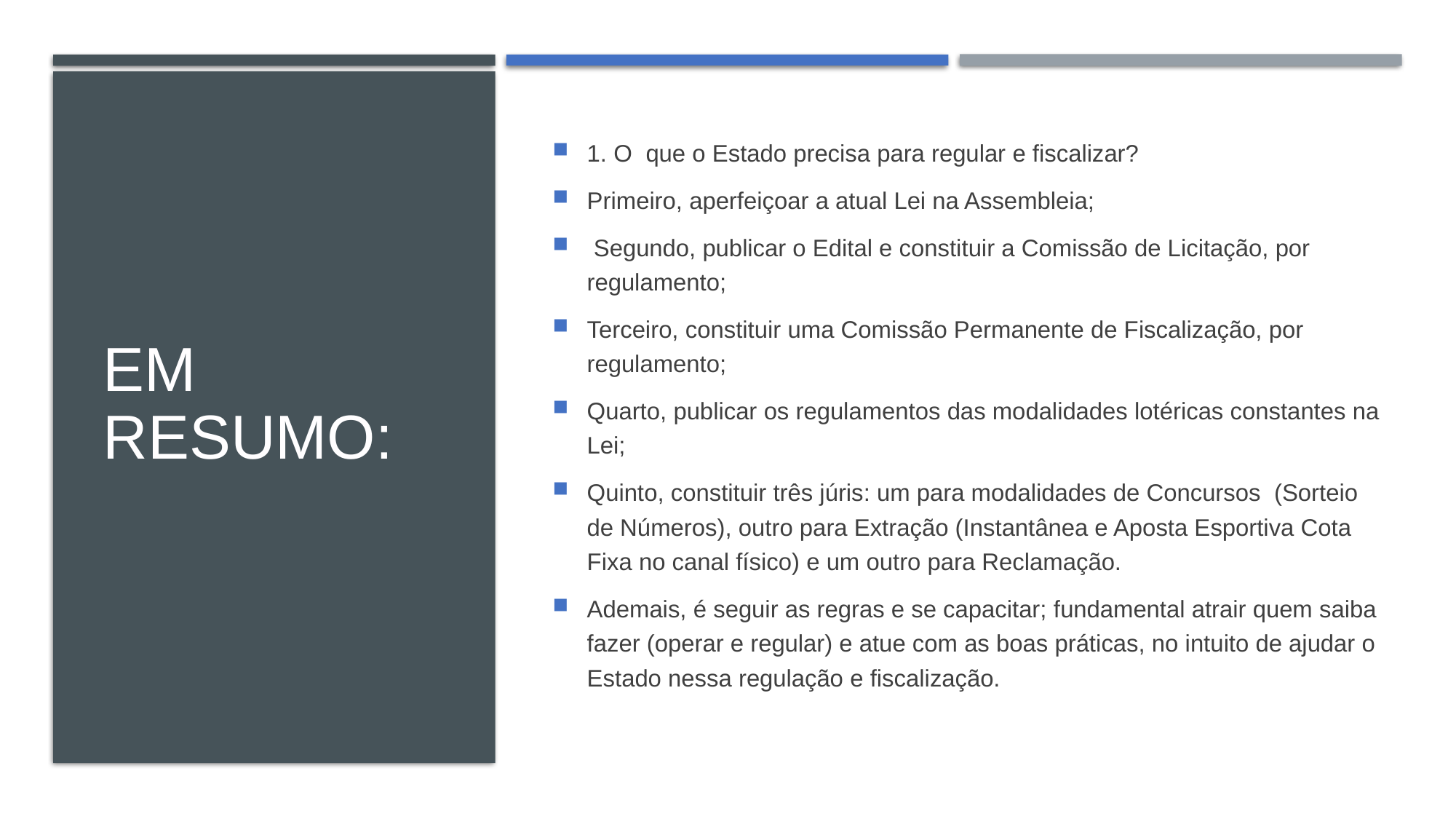

# EM RESUMO:
1. O  que o Estado precisa para regular e fiscalizar?
Primeiro, aperfeiçoar a atual Lei na Assembleia;
 Segundo, publicar o Edital e constituir a Comissão de Licitação, por regulamento;
Terceiro, constituir uma Comissão Permanente de Fiscalização, por regulamento;
Quarto, publicar os regulamentos das modalidades lotéricas constantes na Lei;
Quinto, constituir três júris: um para modalidades de Concursos  (Sorteio de Números), outro para Extração (Instantânea e Aposta Esportiva Cota Fixa no canal físico) e um outro para Reclamação.
Ademais, é seguir as regras e se capacitar; fundamental atrair quem saiba fazer (operar e regular) e atue com as boas práticas, no intuito de ajudar o Estado nessa regulação e fiscalização.